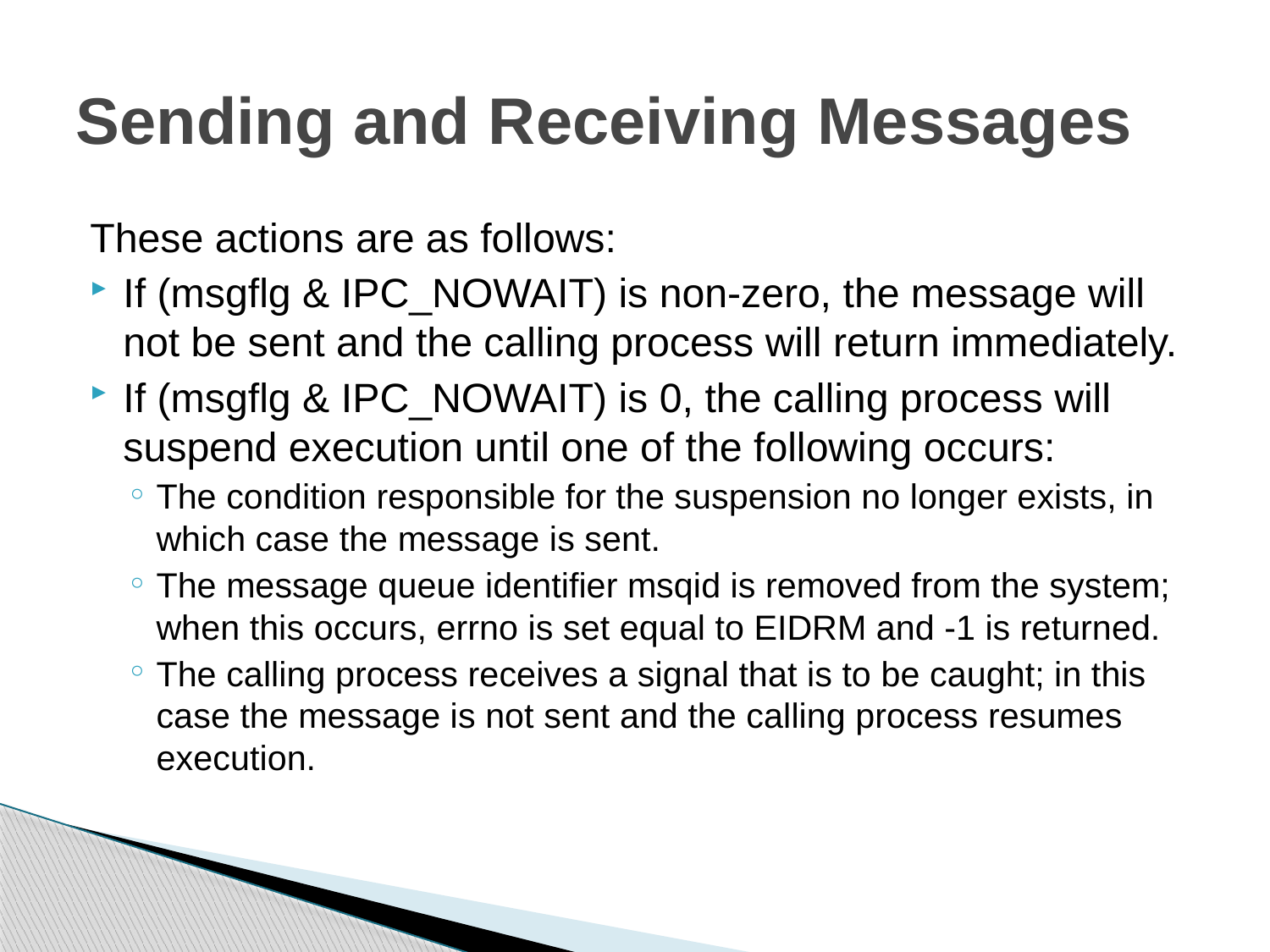

# Sending and Receiving Messages
These actions are as follows:
If (msgflg & IPC_NOWAIT) is non-zero, the message will not be sent and the calling process will return immediately.
If (msgflg & IPC_NOWAIT) is 0, the calling process will suspend execution until one of the following occurs:
The condition responsible for the suspension no longer exists, in which case the message is sent.
The message queue identifier msqid is removed from the system; when this occurs, errno is set equal to EIDRM and -1 is returned.
The calling process receives a signal that is to be caught; in this case the message is not sent and the calling process resumes execution.